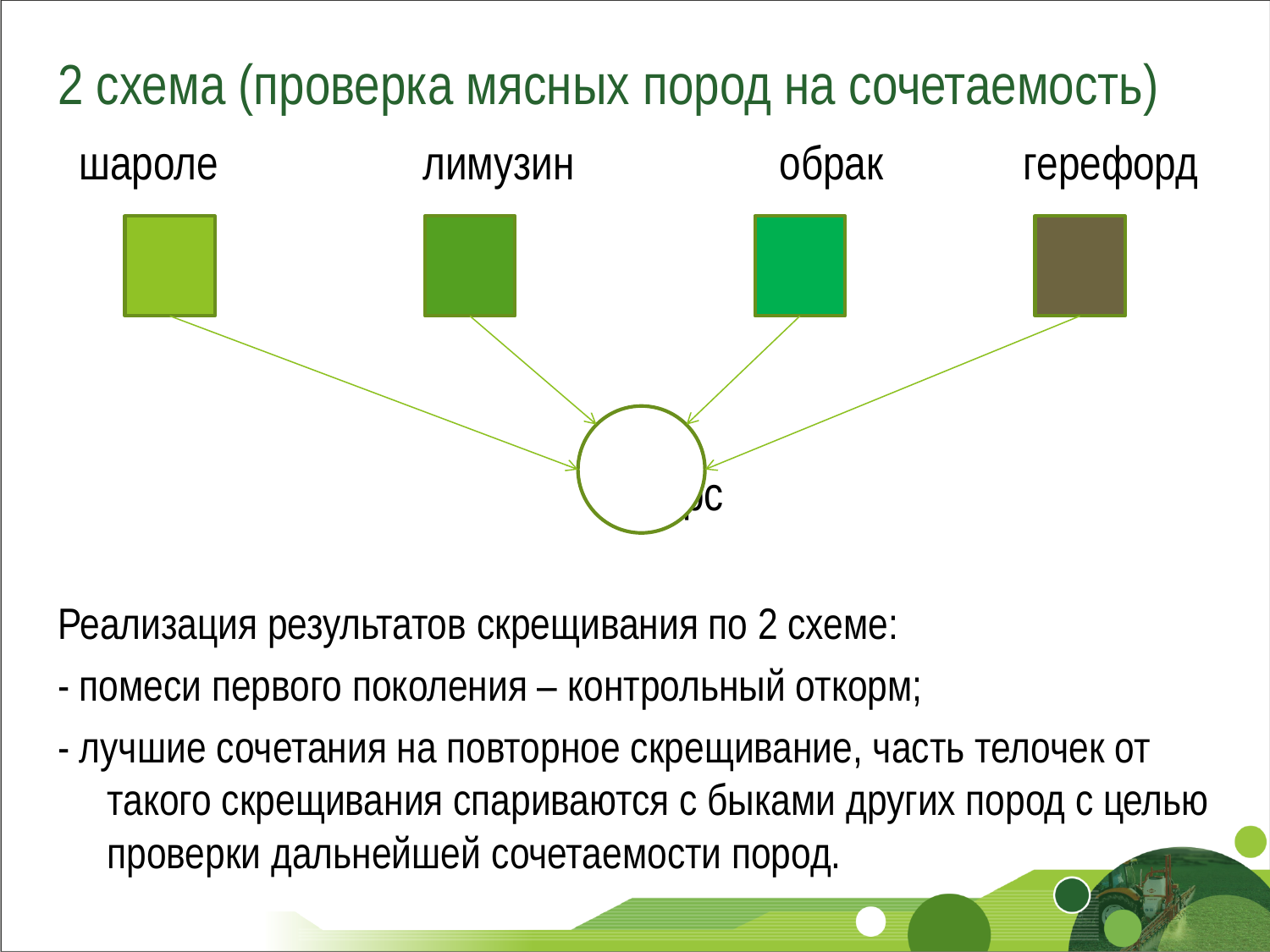

# 2 схема (проверка мясных пород на сочетаемость)
  шароле                   лимузин                   обрак             герефорд

                                                  салерс

Реализация результатов скрещивания по 2 схеме:
- помеси первого поколения – контрольный откорм;
- лучшие сочетания на повторное скрещивание, часть телочек от такого скрещивания спариваются с быками других пород с целью проверки дальнейшей сочетаемости пород.